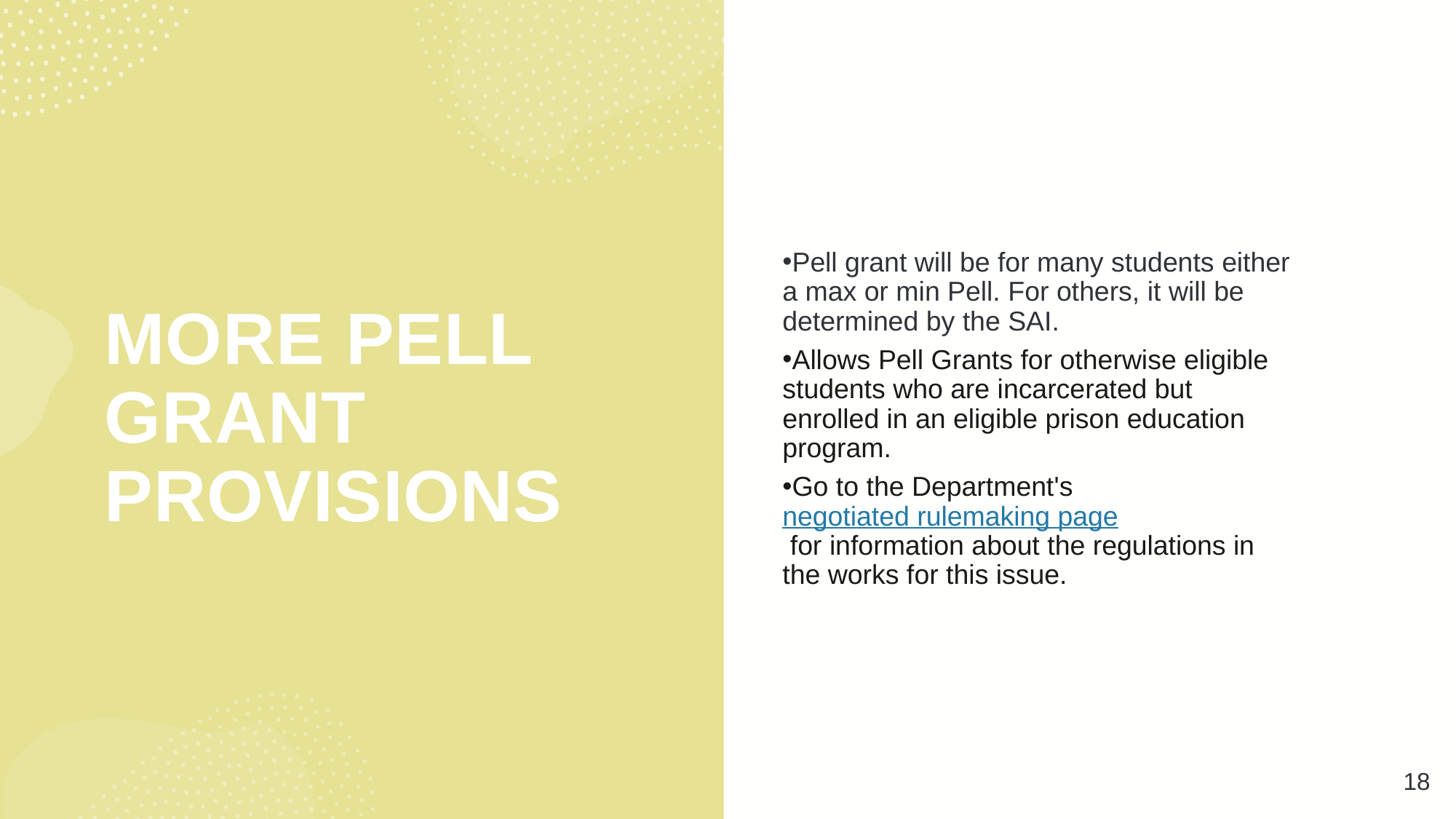

Pell grant will be for many students either a max or min Pell. For others, it will be determined by the SAI.
Allows Pell Grants for otherwise eligible students who are incarcerated but enrolled in an eligible prison education program.
Go to the Department's negotiated rulemaking page for information about the regulations in the works for this issue.
# More Pell grant provisions
18